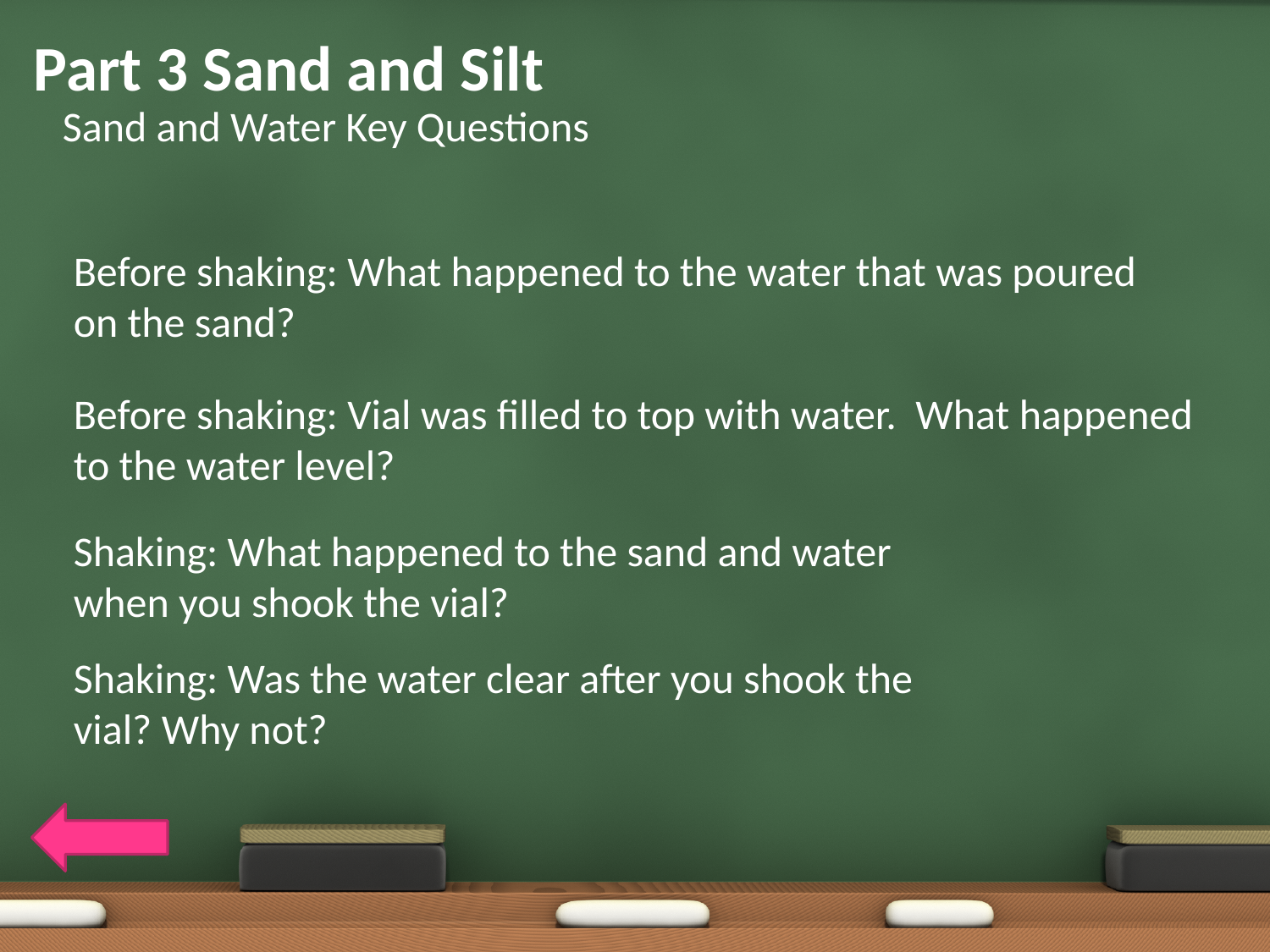

# Part 3 Sand and Silt
Sand and Water Key Questions
Before shaking: What happened to the water that was poured on the sand?
Before shaking: Vial was filled to top with water.  What happened to the water level?
Shaking: What happened to the sand and water when you shook the vial?
Shaking: Was the water clear after you shook the vial? Why not?